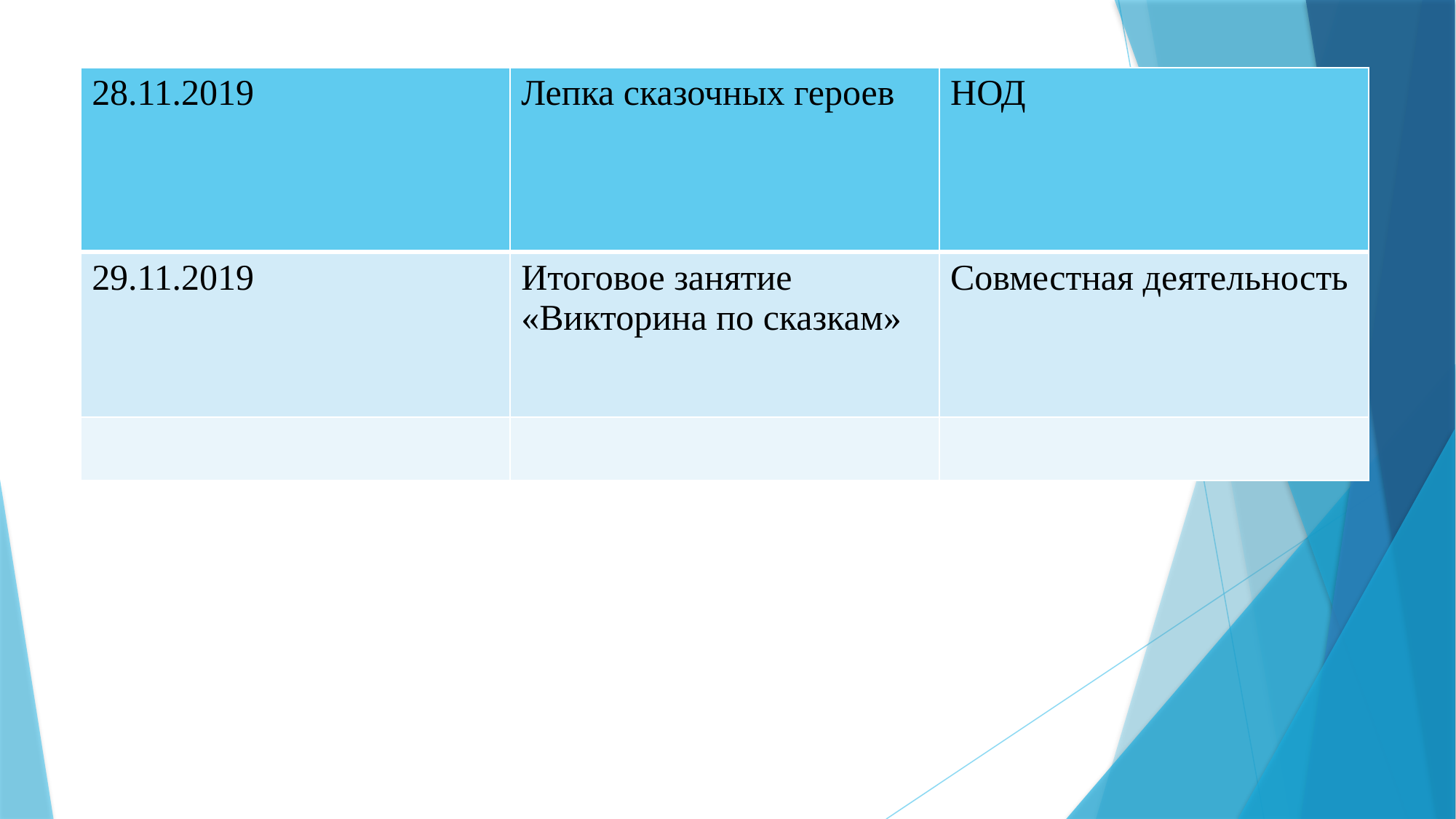

| 28.11.2019 | Лепка сказочных героев | НОД |
| --- | --- | --- |
| 29.11.2019 | Итоговое занятие «Викторина по сказкам» | Совместная деятельность |
|  |  |  |